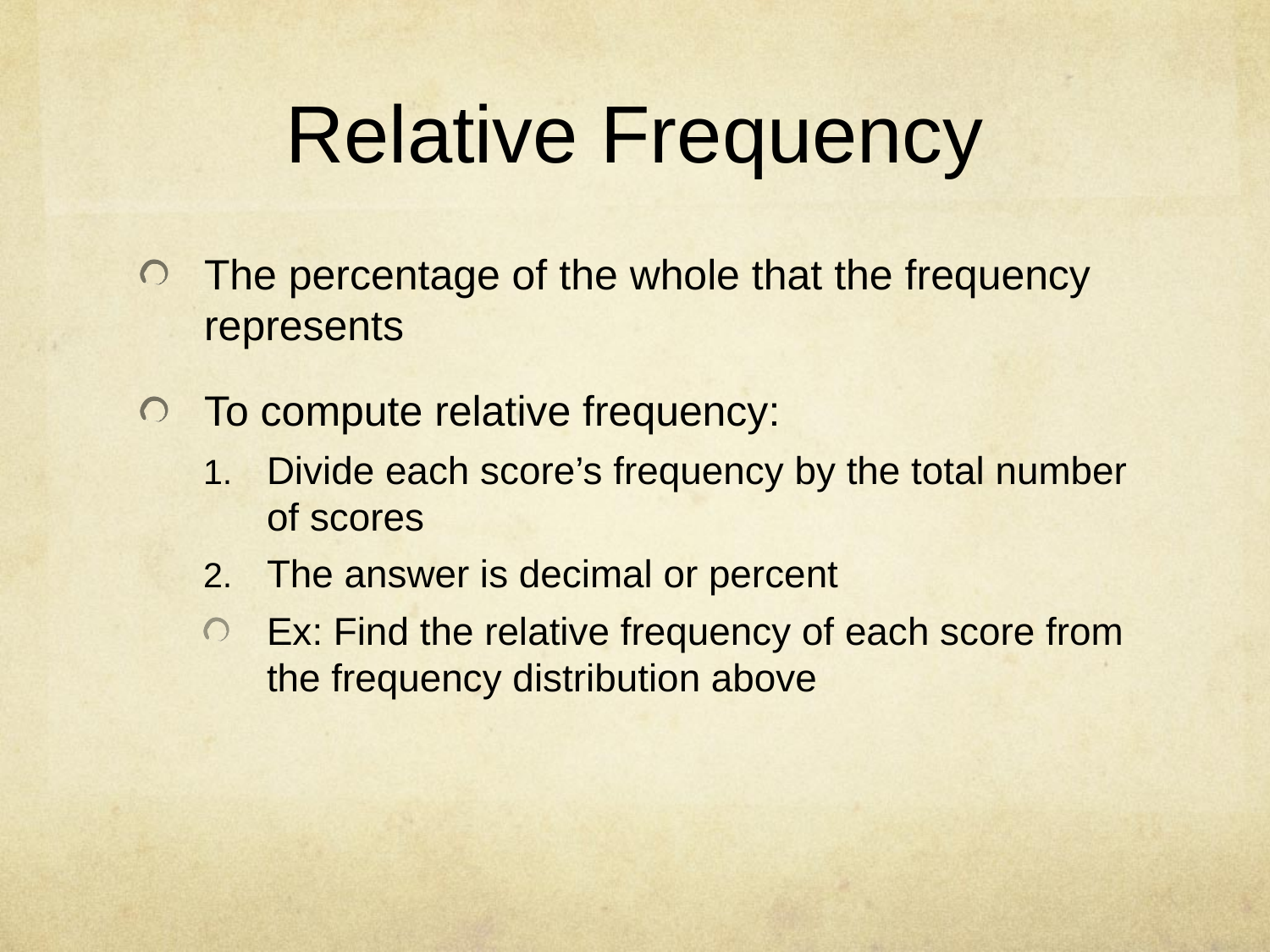

# Relative Frequency
The percentage of the whole that the frequency represents
To compute relative frequency:
Divide each score’s frequency by the total number of scores
The answer is decimal or percent
Ex: Find the relative frequency of each score from the frequency distribution above